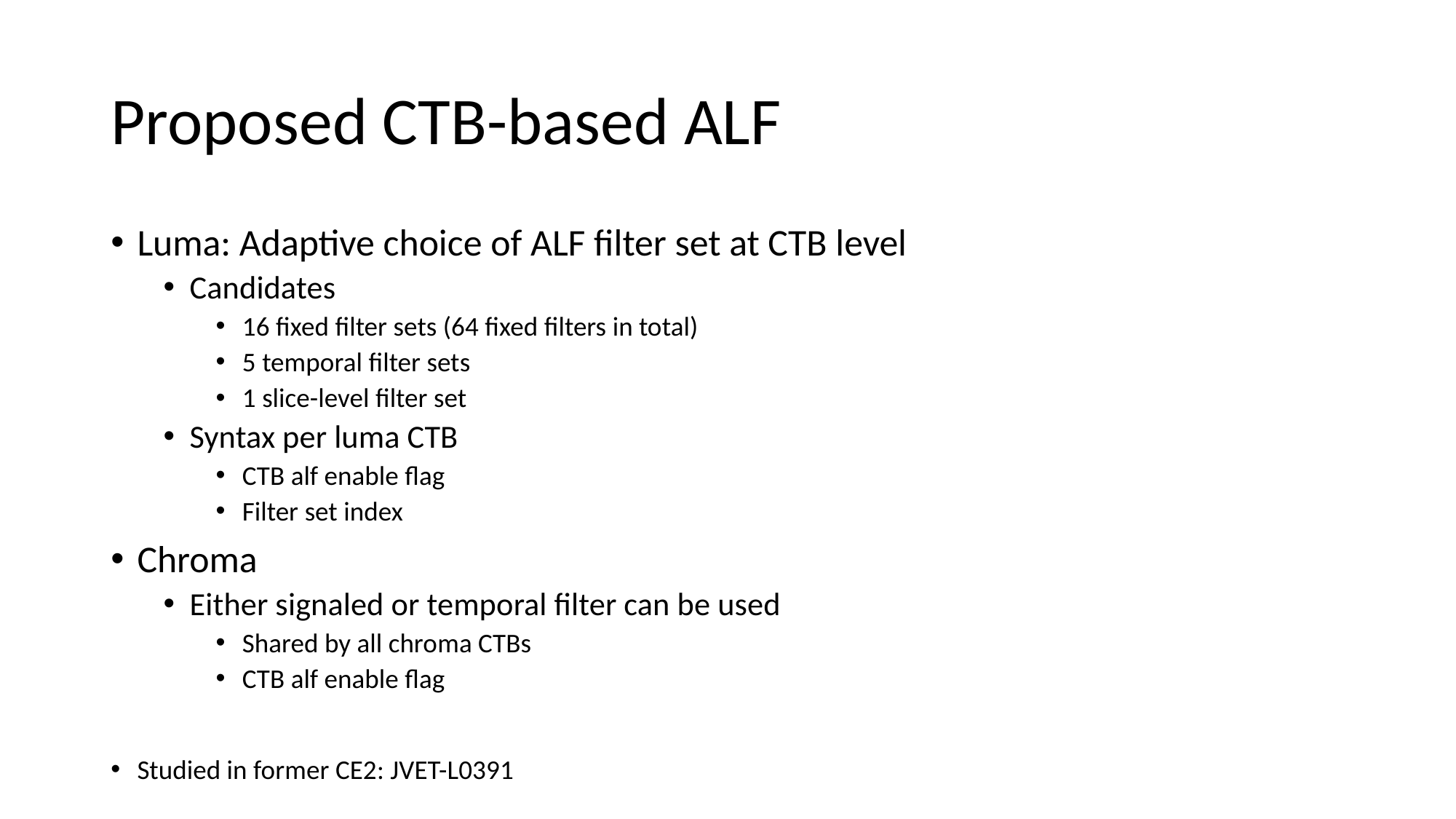

# Proposed CTB-based ALF
Luma: Adaptive choice of ALF filter set at CTB level
Candidates
16 fixed filter sets (64 fixed filters in total)
5 temporal filter sets
1 slice-level filter set
Syntax per luma CTB
CTB alf enable flag
Filter set index
Chroma
Either signaled or temporal filter can be used
Shared by all chroma CTBs
CTB alf enable flag

Studied in former CE2: JVET-L0391